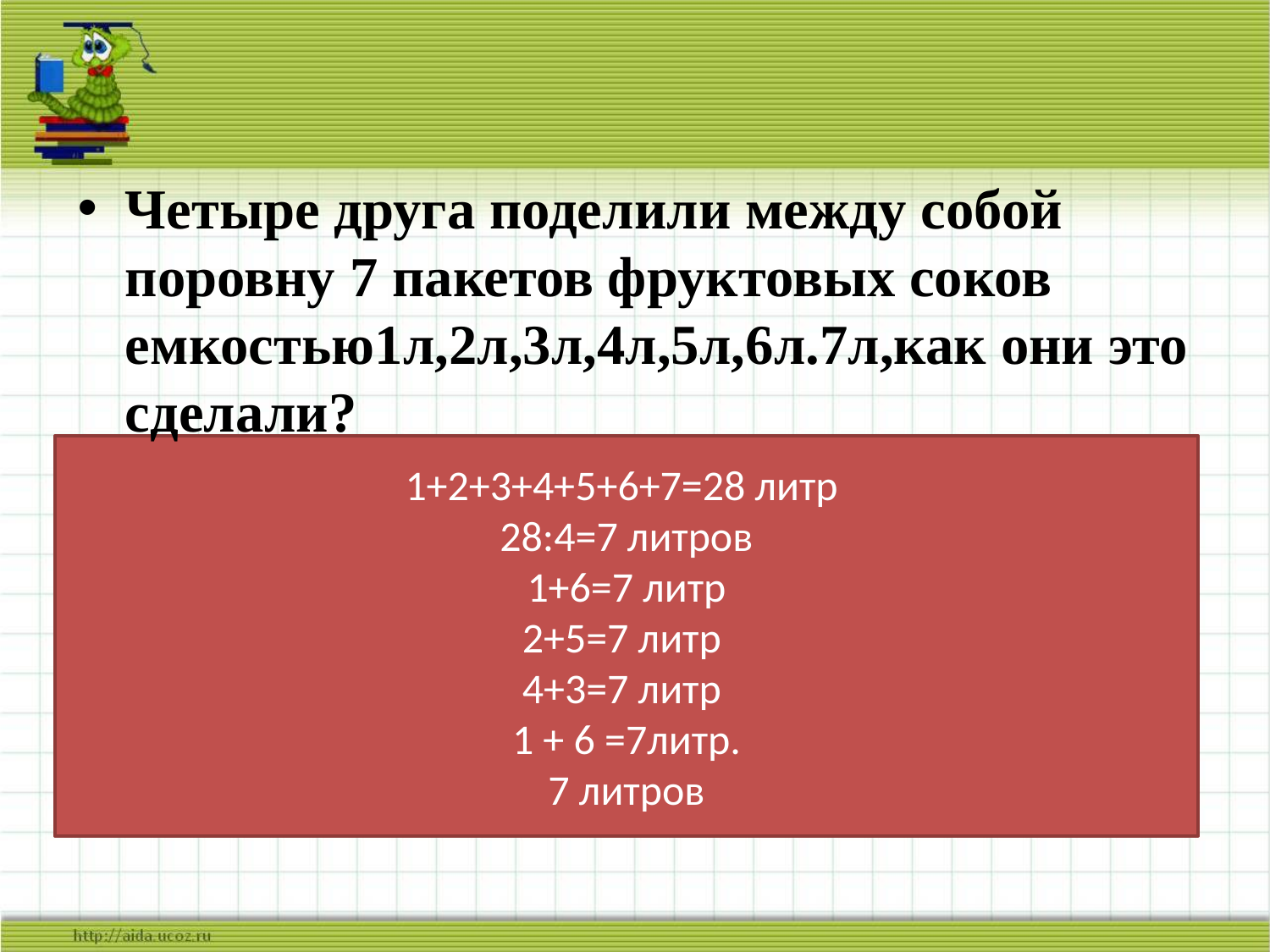

Четыре друга поделили между собой поровну 7 пакетов фруктовых соков емкостью1л,2л,3л,4л,5л,6л.7л,как они это сделали?

# 1+2+3+4+5+6+7=28 литр 28:4=7 литров 1+6=7 литр 2+5=7 литр 4+3=7 литр 1 + 6 =7литр. 7 литров